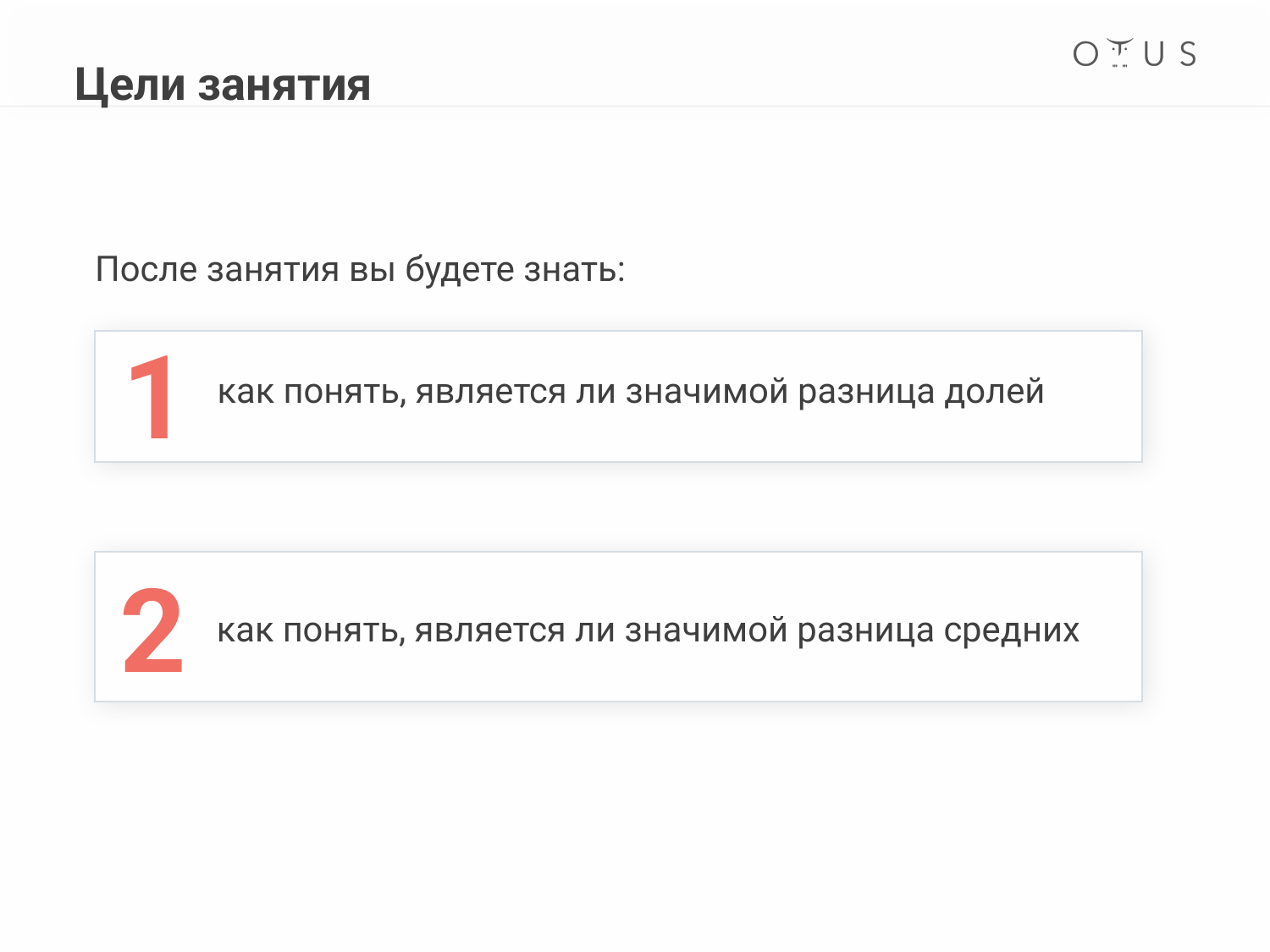

# Цели занятия
После занятия вы будете знать:
1

как понять, является ли значимой разница долей

2
как понять, является ли значимой разница средних